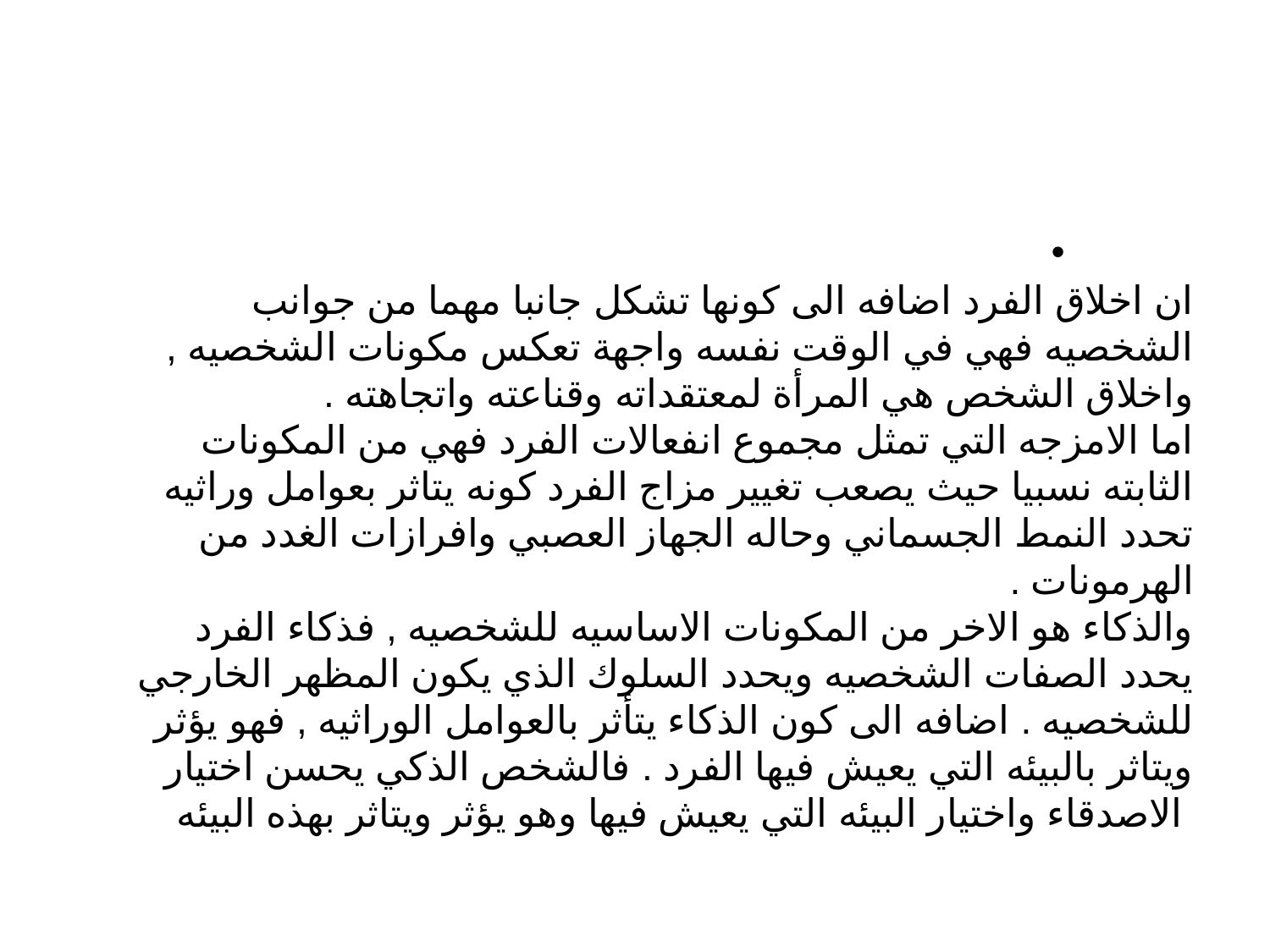

#
 
ان اخلاق الفرد اضافه الى كونها تشكل جانبا مهما من جوانب الشخصيه فهي في الوقت نفسه واجهة تعكس مكونات الشخصيه , واخلاق الشخص هي المرأة لمعتقداته وقناعته واتجاهته .
اما الامزجه التي تمثل مجموع انفعالات الفرد فهي من المكونات الثابته نسبيا حيث يصعب تغيير مزاج الفرد كونه يتاثر بعوامل وراثيه تحدد النمط الجسماني وحاله الجهاز العصبي وافرازات الغدد من الهرمونات .
والذكاء هو الاخر من المكونات الاساسيه للشخصيه , فذكاء الفرد يحدد الصفات الشخصيه ويحدد السلوك الذي يكون المظهر الخارجي للشخصيه . اضافه الى كون الذكاء يتأثر بالعوامل الوراثيه , فهو يؤثر ويتاثر بالبيئه التي يعيش فيها الفرد . فالشخص الذكي يحسن اختيار الاصدقاء واختيار البيئه التي يعيش فيها وهو يؤثر ويتاثر بهذه البيئه